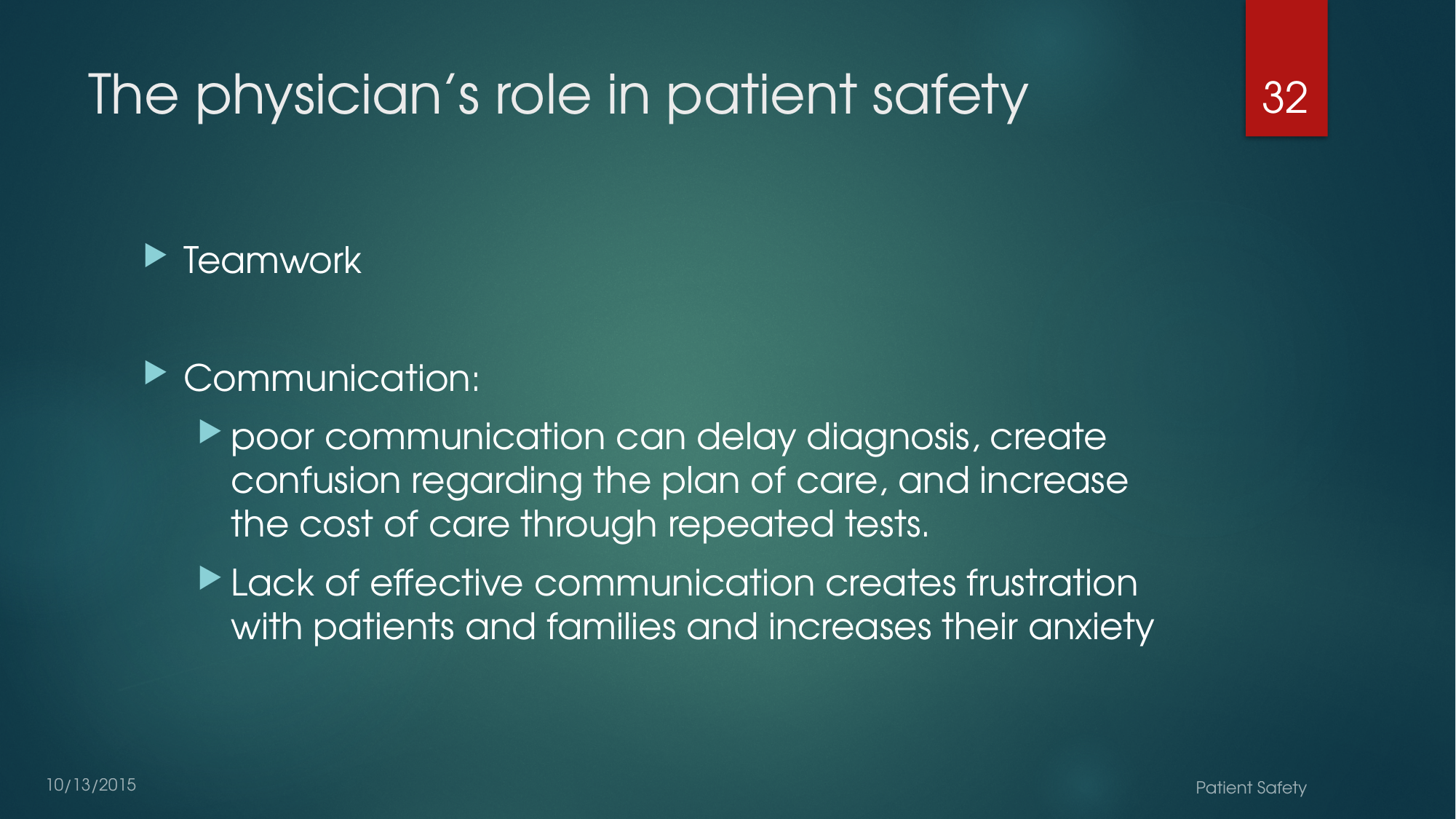

32
# The physician’s role in patient safety

Teamwork

Communication:
poor communication can delay diagnosis, create confusion regarding the plan of care, and increase the cost of care through repeated tests.
Lack of effective communication creates frustration with patients and families and increases their anxiety
10/13/2015
Patient Safety